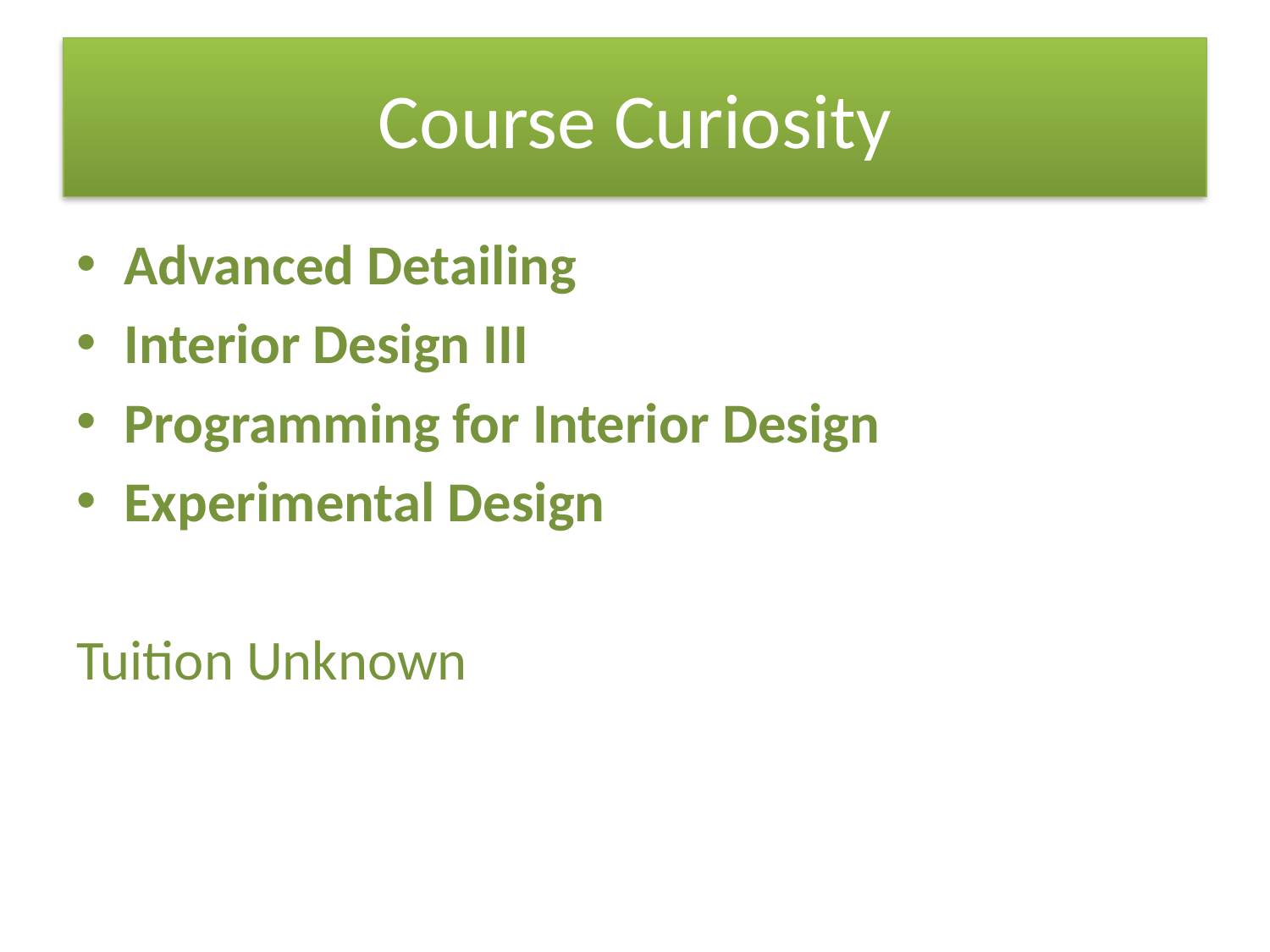

# Course Curiosity
Advanced Detailing
Interior Design III
Programming for Interior Design
Experimental Design

Tuition Unknown